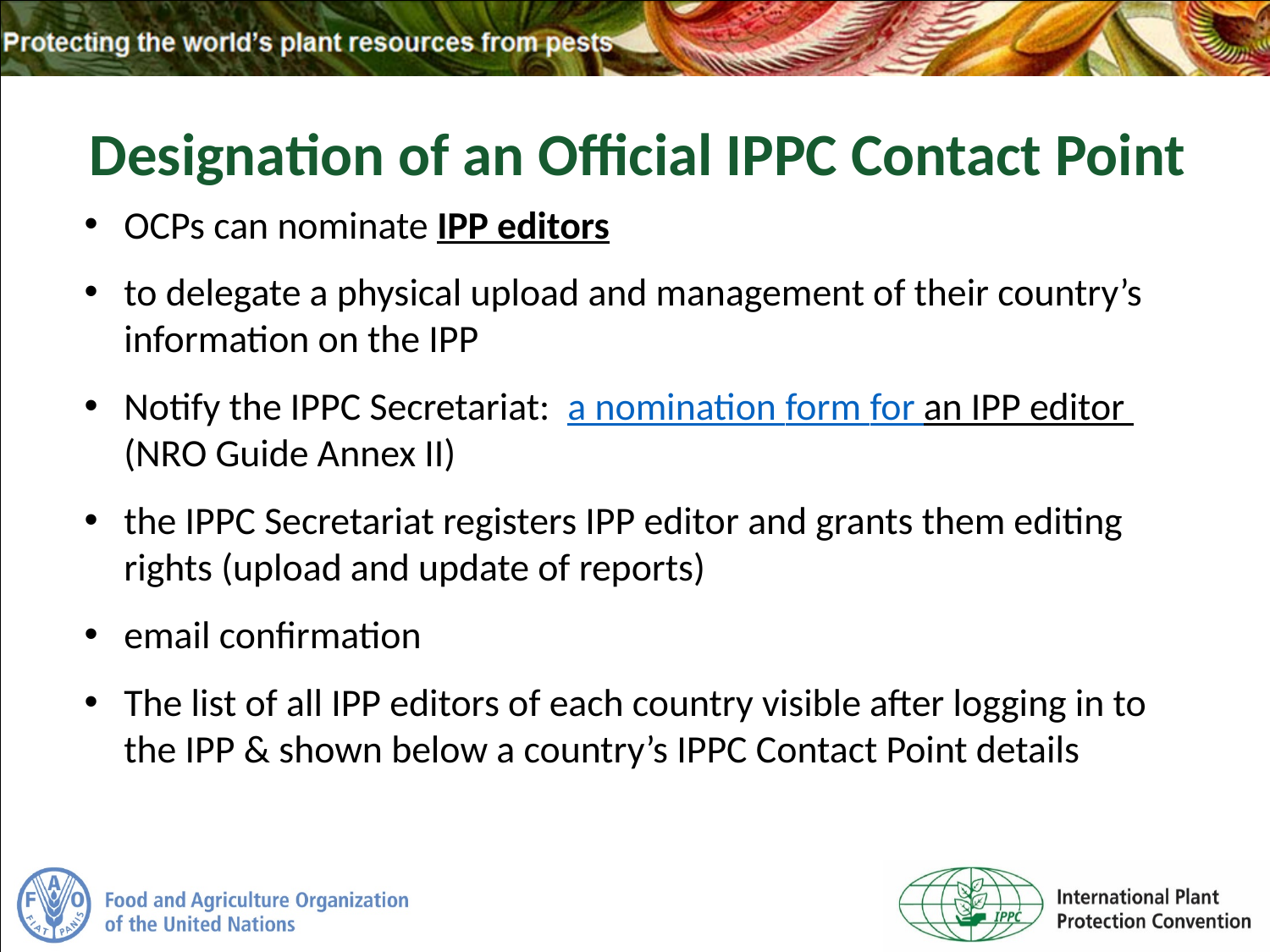

Designation of an Official IPPC Contact Point
OCPs can nominate IPP editors
to delegate a physical upload and management of their country’s information on the IPP
Notify the IPPC Secretariat:  a nomination form for an IPP editor (NRO Guide Annex II)
the IPPC Secretariat registers IPP editor and grants them editing rights (upload and update of reports)
email confirmation
The list of all IPP editors of each country visible after logging in to the IPP & shown below a country’s IPPC Contact Point details